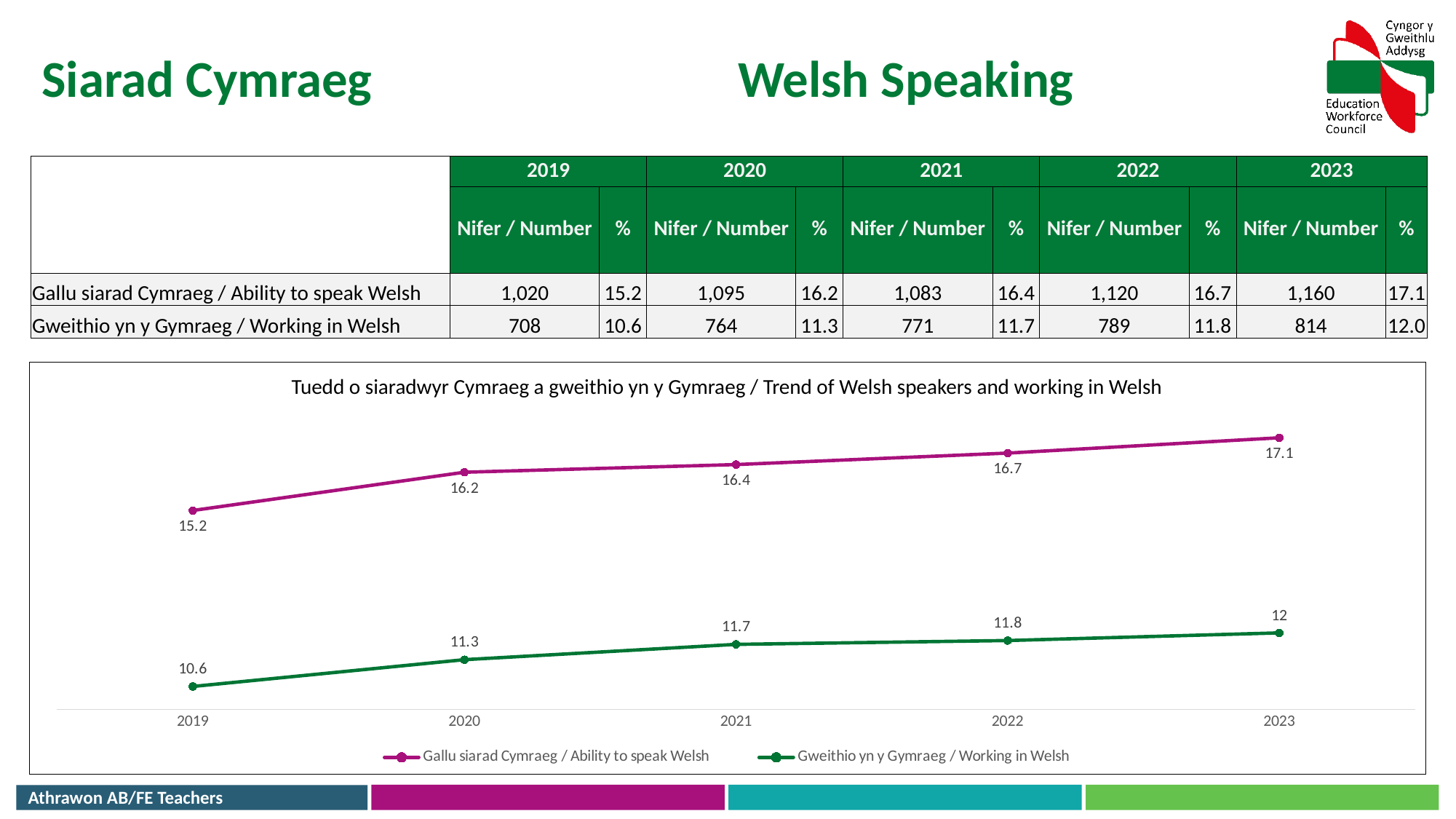

Siarad Cymraeg
Welsh Speaking
|  | 2019 |  | 2020 |  | 2021 |  | 2022 |  | 2023 |  |
| --- | --- | --- | --- | --- | --- | --- | --- | --- | --- | --- |
|  | Nifer / Number | % | Nifer / Number | % | Nifer / Number | % | Nifer / Number | % | Nifer / Number | % |
| Gallu siarad Cymraeg / Ability to speak Welsh | 1,020 | 15.2 | 1,095 | 16.2 | 1,083 | 16.4 | 1,120 | 16.7 | 1,160 | 17.1 |
| Gweithio yn y Gymraeg / Working in Welsh | 708 | 10.6 | 764 | 11.3 | 771 | 11.7 | 789 | 11.8 | 814 | 12.0 |

### Chart

| Category | Gallu siarad Cymraeg / Ability to speak Welsh | Gweithio yn y Gymraeg / Working in Welsh |
|---|---|---|
| 2023 | 17.1 | 12.0 |
| 2022 | 16.7 | 11.8 |
| 2021 | 16.4 | 11.7 |
| 2020 | 16.2 | 11.3 |
| 2019 | 15.2 | 10.6 |
Tuedd o siaradwyr Cymraeg a gweithio yn y Gymraeg / Trend of Welsh speakers and working in Welsh
Athrawon AB/FE Teachers